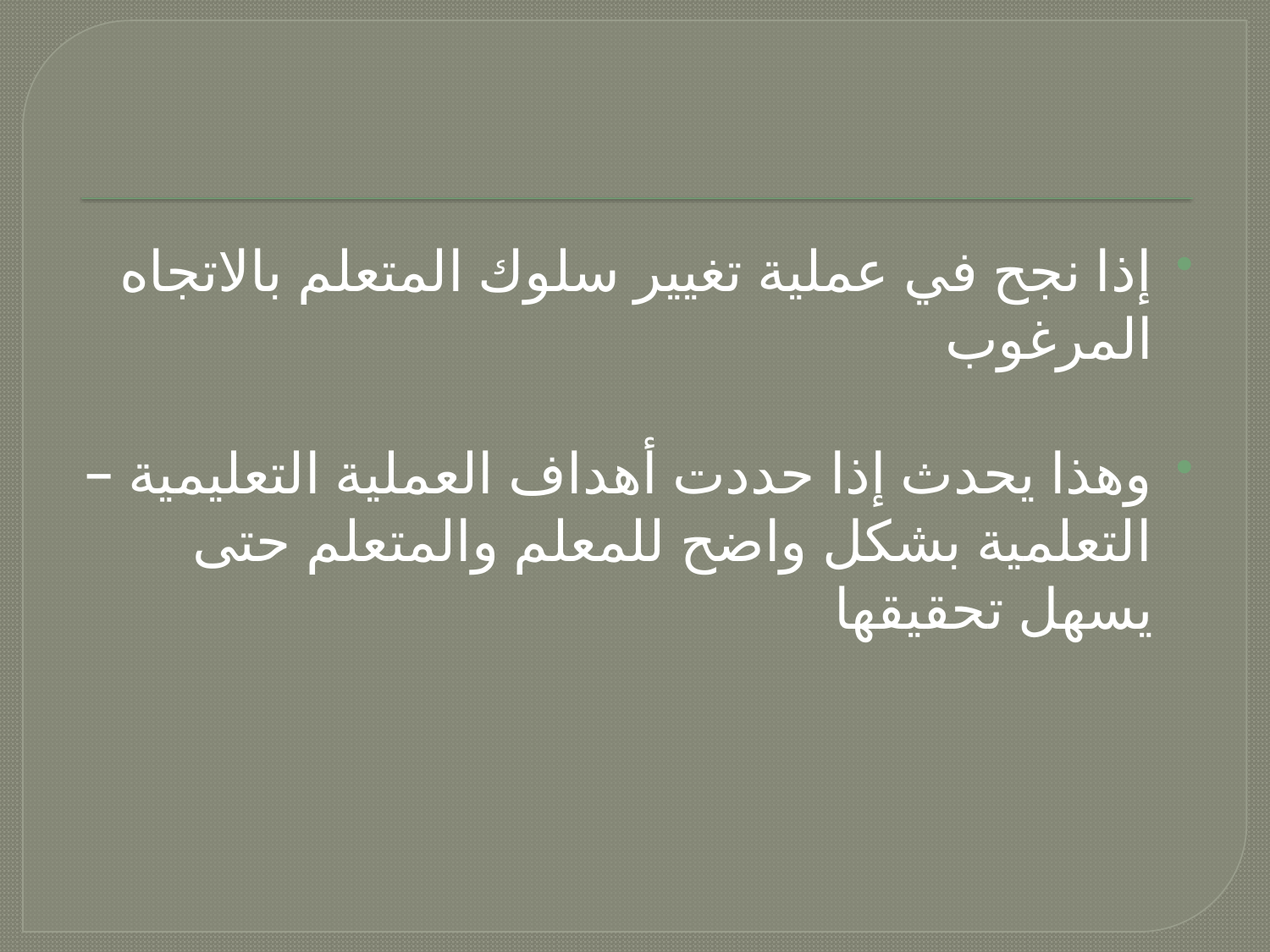

#
إذا نجح في عملية تغيير سلوك المتعلم بالاتجاه المرغوب

وهذا يحدث إذا حددت أهداف العملية التعليمية – التعلمية بشكل واضح للمعلم والمتعلم حتى يسهل تحقيقها